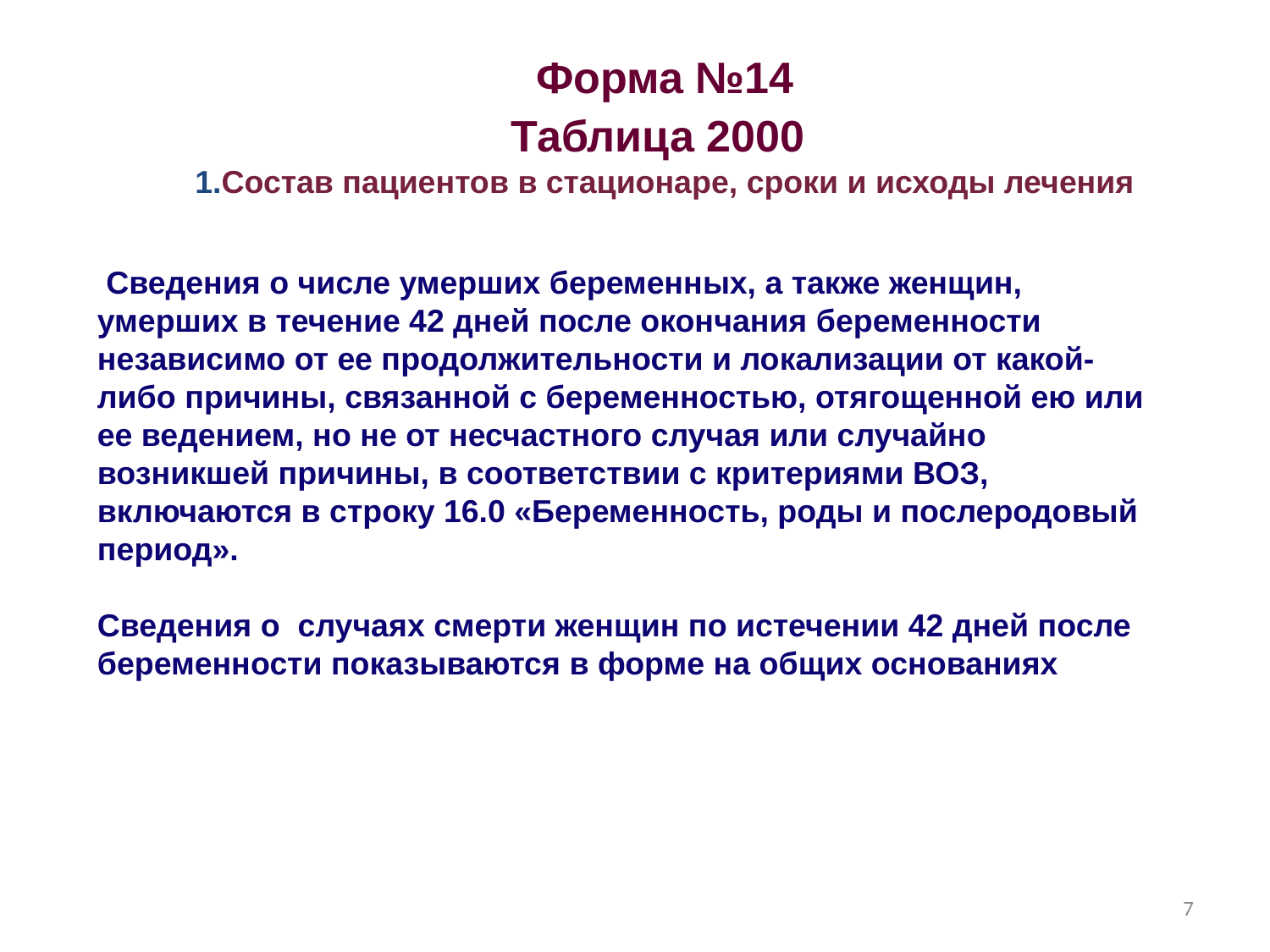

Форма №14
Таблица 2000
1.Состав пациентов в стационаре, сроки и исходы лечения
 Сведения о числе умерших беременных, а также женщин, умерших в течение 42 дней после окончания беременности независимо от ее продолжительности и локализации от какой-либо причины, связанной с беременностью, отягощенной ею или ее ведением, но не от несчастного случая или случайно возникшей причины, в соответствии с критериями ВОЗ, включаются в строку 16.0 «Беременность, роды и послеродовый период».

Сведения о  случаях смерти женщин по истечении 42 дней после беременности показываются в форме на общих основаниях
7